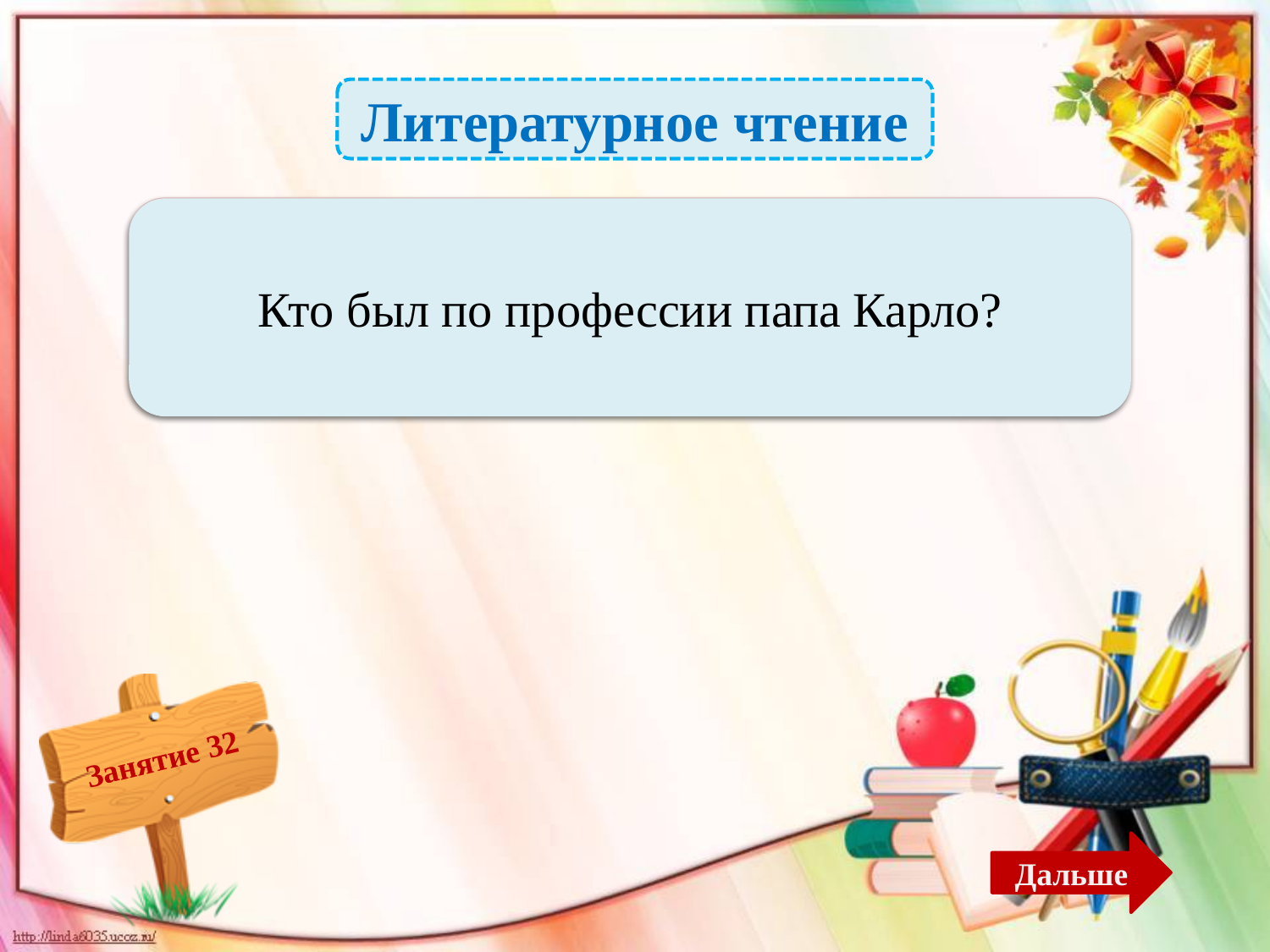

Литературное чтение
 Шарманщик – 2б.
Кто был по профессии папа Карло?

Дальше